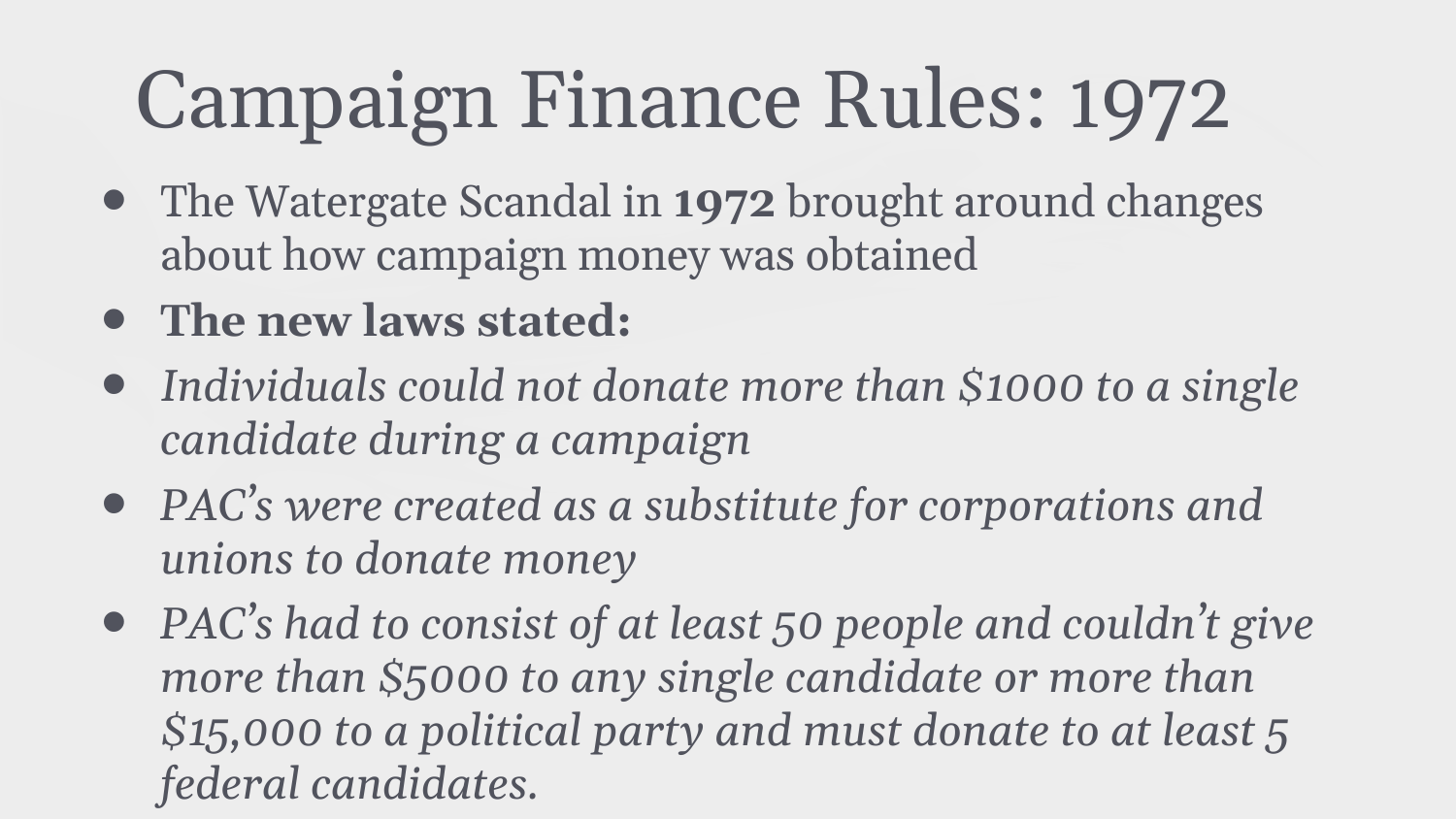

# Campaign Finance Rules: 1972
The Watergate Scandal in 1972 brought around changes about how campaign money was obtained
The new laws stated:
Individuals could not donate more than $1000 to a single candidate during a campaign
PAC’s were created as a substitute for corporations and unions to donate money
PAC’s had to consist of at least 50 people and couldn’t give more than $5000 to any single candidate or more than $15,000 to a political party and must donate to at least 5 federal candidates.